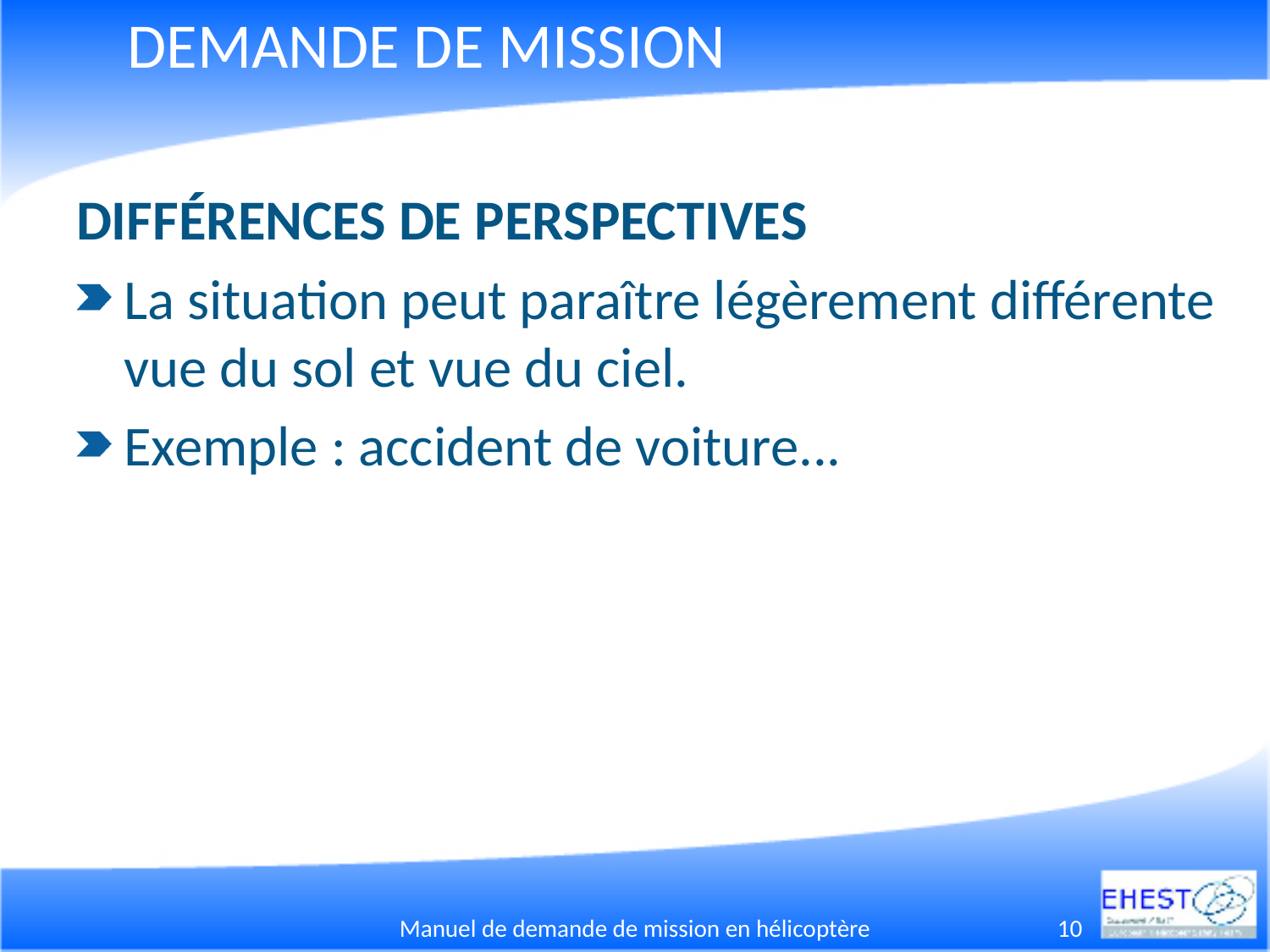

# DEMANDE DE MISSION
DIFFÉRENCES DE PERSPECTIVES
La situation peut paraître légèrement différente vue du sol et vue du ciel.
Exemple : accident de voiture...
Manuel de demande de mission en hélicoptère
10